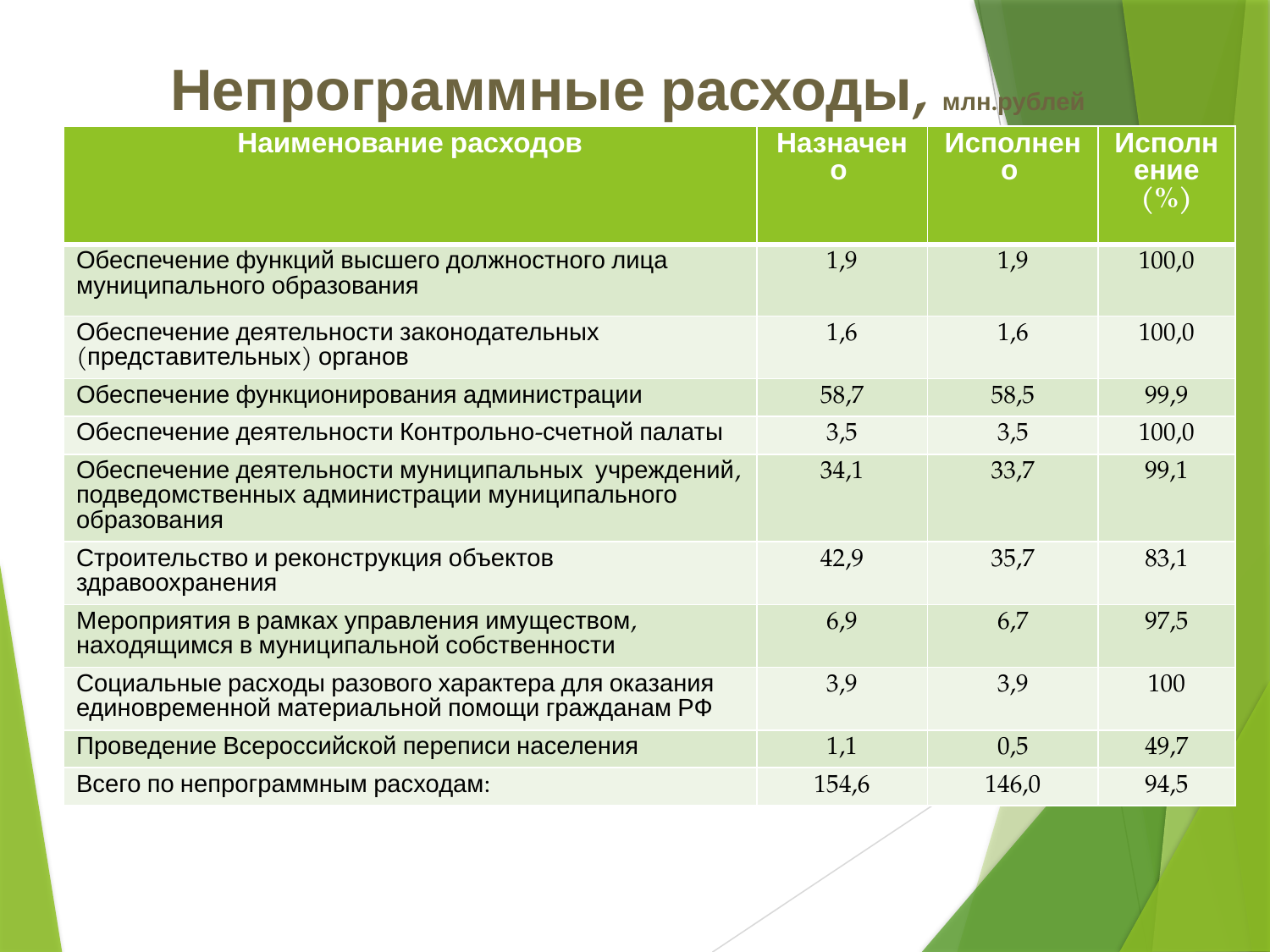

# Непрограммные расходы, млн.рублей
| Наименование расходов | Назначено | Исполнено | Исполнение (%) |
| --- | --- | --- | --- |
| Обеспечение функций высшего должностного лица муниципального образования | 1,9 | 1,9 | 100,0 |
| Обеспечение деятельности законодательных (представительных) органов | 1,6 | 1,6 | 100,0 |
| Обеспечение функционирования администрации | 58,7 | 58,5 | 99,9 |
| Обеспечение деятельности Контрольно-счетной палаты | 3,5 | 3,5 | 100,0 |
| Обеспечение деятельности муниципальных учреждений, подведомственных администрации муниципального образования | 34,1 | 33,7 | 99,1 |
| Строительство и реконструкция объектов здравоохранения | 42,9 | 35,7 | 83,1 |
| Мероприятия в рамках управления имуществом, находящимся в муниципальной собственности | 6,9 | 6,7 | 97,5 |
| Социальные расходы разового характера для оказания единовременной материальной помощи гражданам РФ | 3,9 | 3,9 | 100 |
| Проведение Всероссийской переписи населения | 1,1 | 0,5 | 49,7 |
| Всего по непрограммным расходам: | 154,6 | 146,0 | 94,5 |